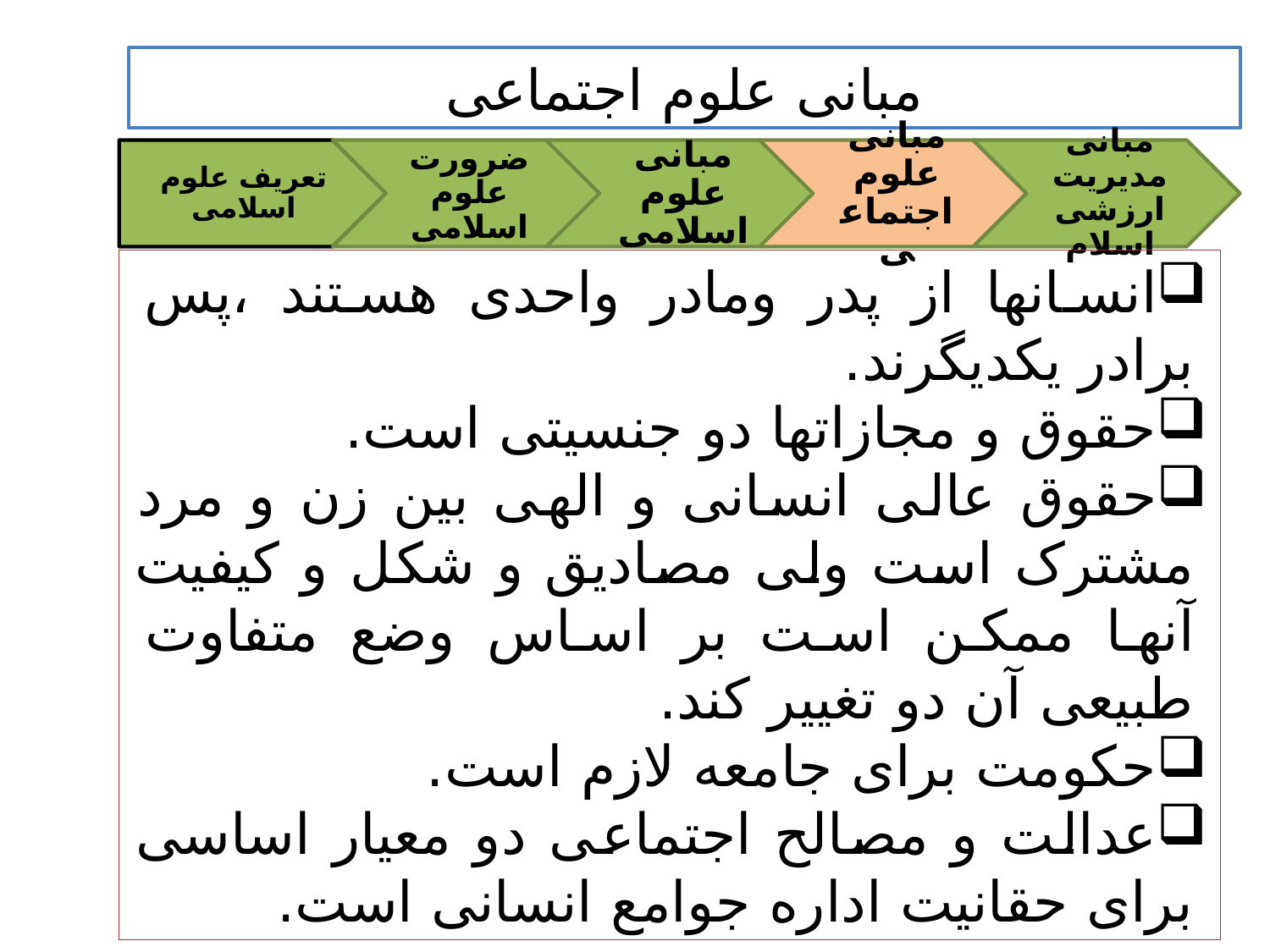

مبانی علوم اجتماعی
تعریف علوم اسلامی
ضرورت علوم اسلامی
مبانی علوم اسلامی
مبانی علوم اجتماعی
مبانی مدیریت ارزشی اسلام
انسانها از پدر ومادر واحدی هستند ،پس برادر یکدیگرند.
حقوق و مجازاتها دو جنسیتی است.
حقوق عالی انسانی و الهی بین زن و مرد مشترک است ولی مصادیق و شکل و کیفیت آنها ممکن است بر اساس وضع متفاوت طبیعی آن دو تغییر کند.
حکومت برای جامعه لازم است.
عدالت و مصالح اجتماعی دو معیار اساسی برای حقانیت اداره جوامع انسانی است.